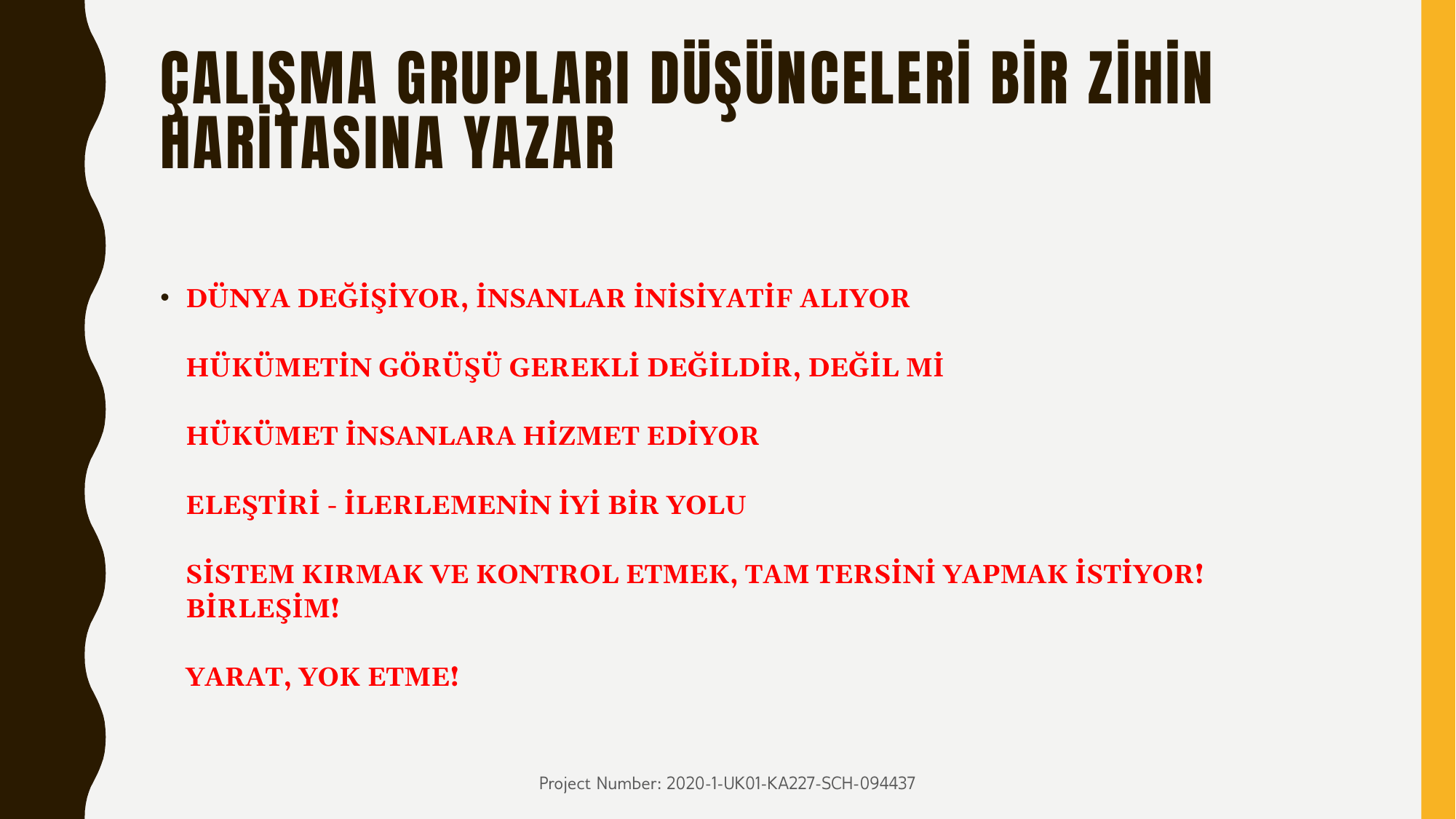

# ÇALIŞMA GRUPLARI DÜŞÜNCELERİ BİR ZİHİN HARİTASINA YAZAR
DÜNYA DEĞİŞİYOR, İNSANLAR İNİSİYATİF ALIYOR
HÜKÜMETİN GÖRÜŞÜ GEREKLİ DEĞİLDİR, DEĞİL Mİ
HÜKÜMET İNSANLARA HİZMET EDİYOR
ELEŞTİRİ - İLERLEMENİN İYİ BİR YOLU
SİSTEM KIRMAK VE KONTROL ETMEK, TAM TERSİNİ YAPMAK İSTİYOR! BİRLEŞİM!
YARAT, YOK ETME!
Project Number: 2020-1-UK01-KA227-SCH-094437